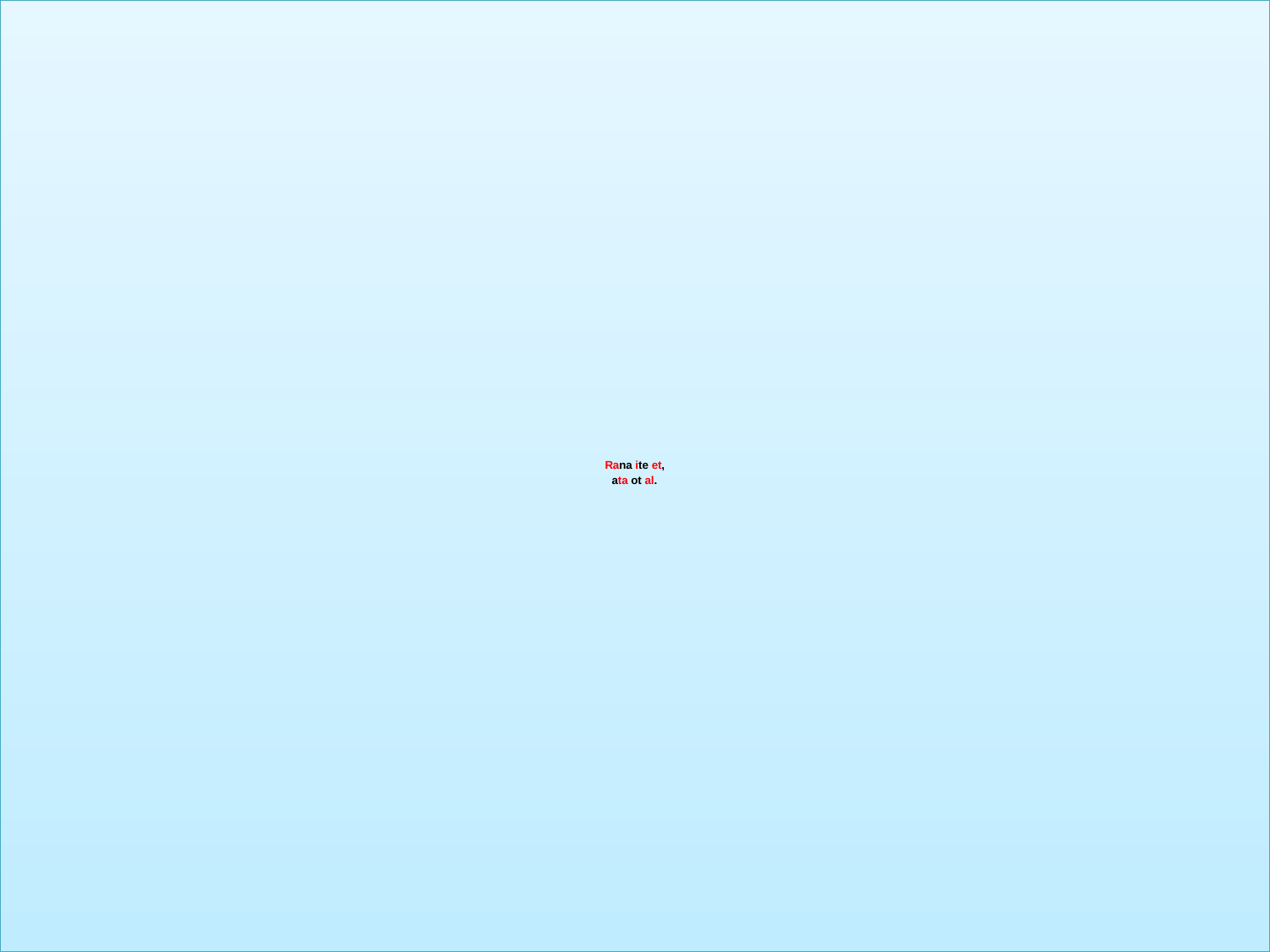

# Rana ite et, ata ot al.